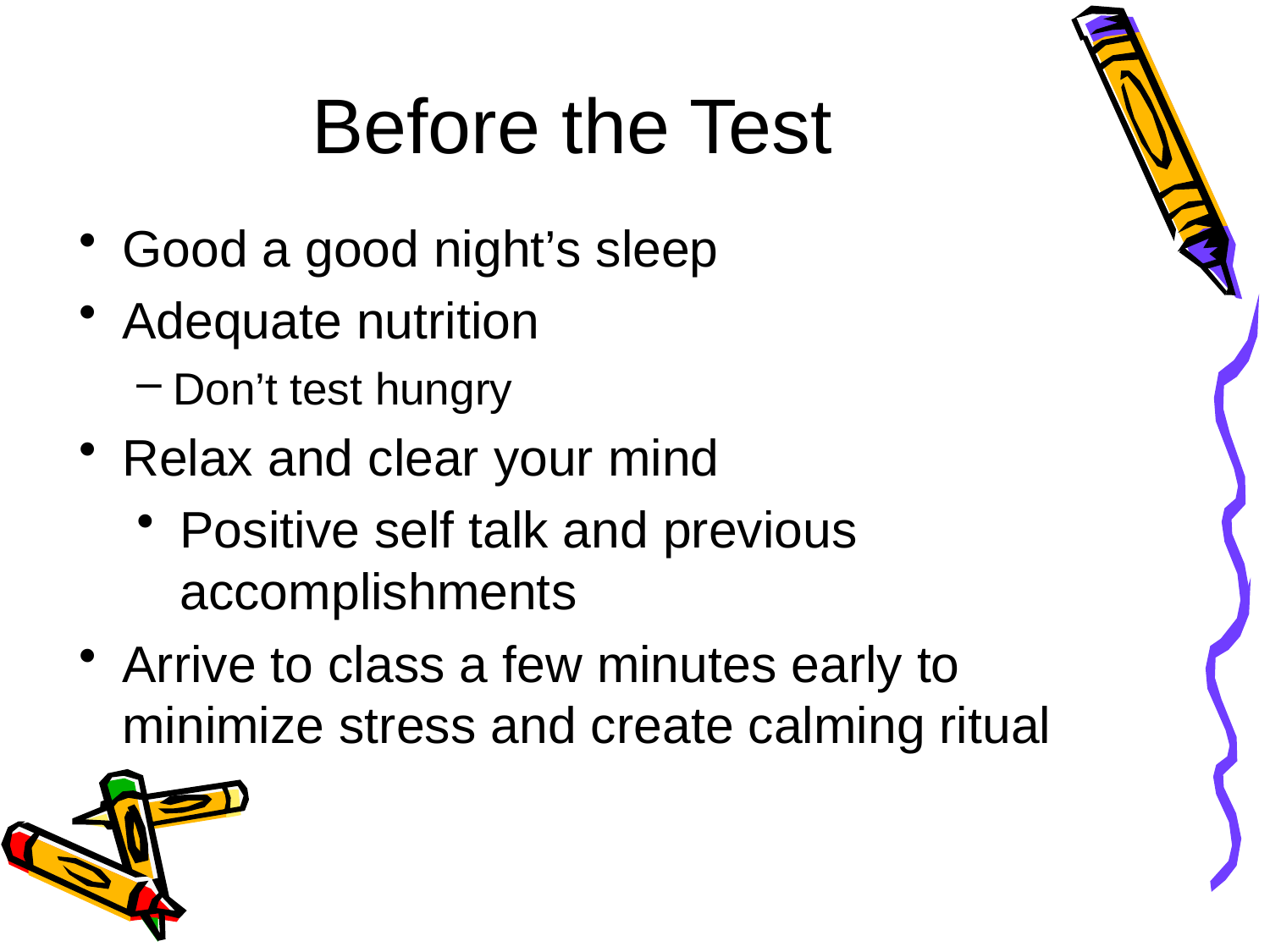

# Before the Test
Good a good night’s sleep
Adequate nutrition
Don’t test hungry
Relax and clear your mind
Positive self talk and previous accomplishments
Arrive to class a few minutes early to minimize stress and create calming ritual